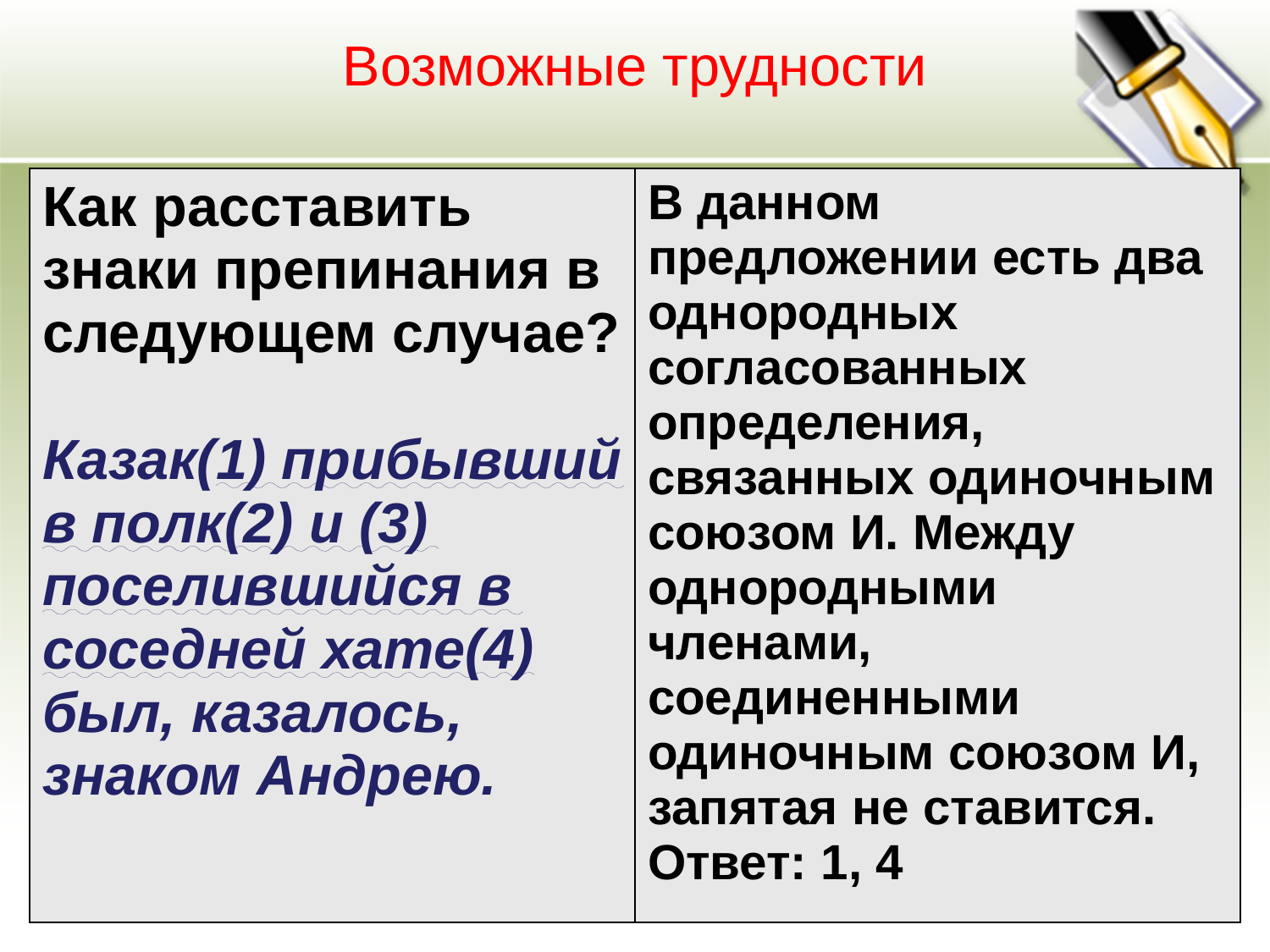

# Возможные трудности
| Как расставить знаки препинания в следующем случае? Казак(1) прибывший в полк(2) и (3) поселившийся в соседней хате(4) был, казалось, знаком Андрею. | В данном предложении есть два однородных согласованных определения, связанных одиночным союзом И. Между однородными членами, соединенными одиночным союзом И, запятая не ставится. Ответ: 1, 4 |
| --- | --- |